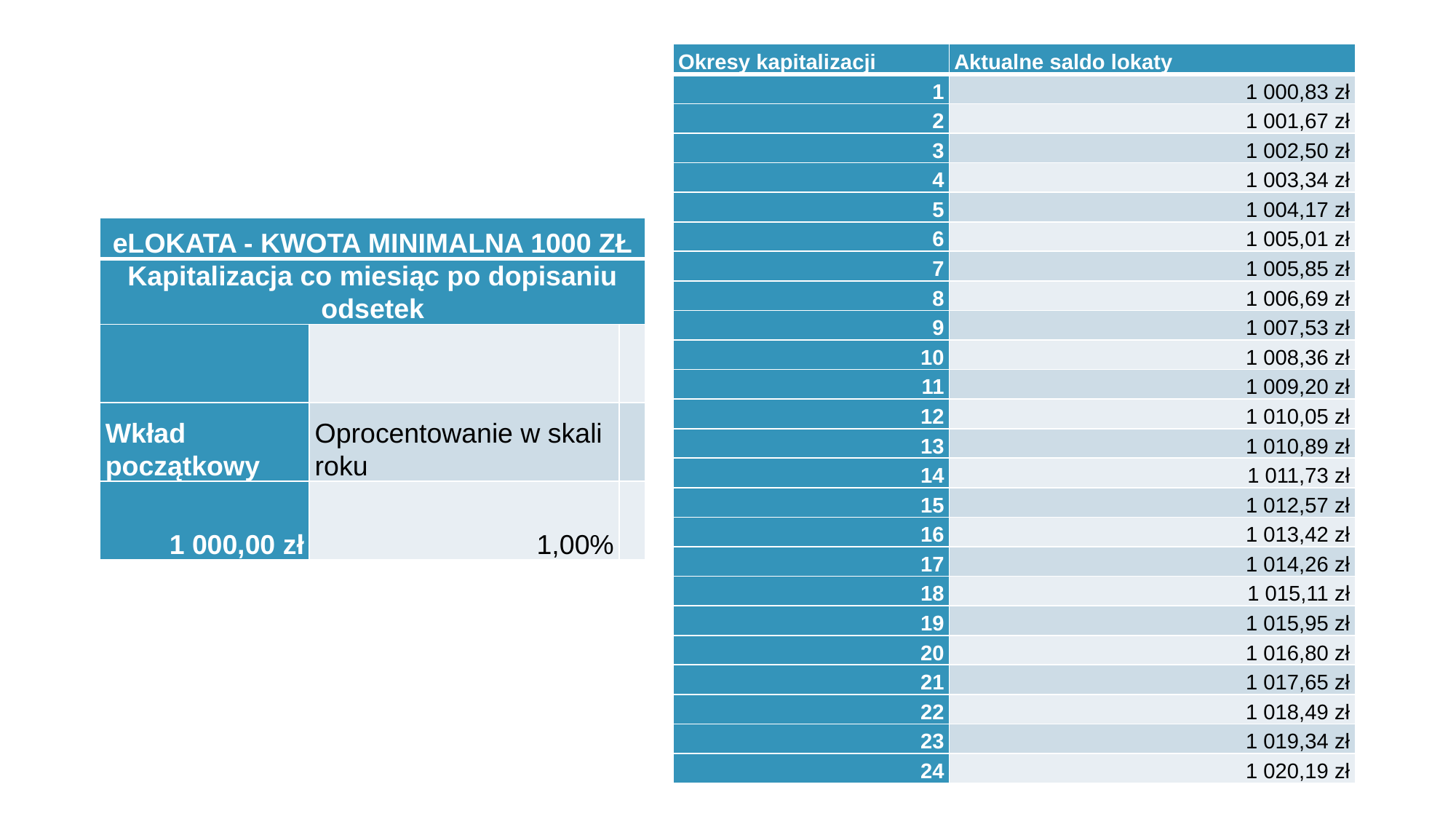

| Okresy kapitalizacji | Aktualne saldo lokaty |
| --- | --- |
| 1 | 1 000,83 zł |
| 2 | 1 001,67 zł |
| 3 | 1 002,50 zł |
| 4 | 1 003,34 zł |
| 5 | 1 004,17 zł |
| 6 | 1 005,01 zł |
| 7 | 1 005,85 zł |
| 8 | 1 006,69 zł |
| 9 | 1 007,53 zł |
| 10 | 1 008,36 zł |
| 11 | 1 009,20 zł |
| 12 | 1 010,05 zł |
| 13 | 1 010,89 zł |
| 14 | 1 011,73 zł |
| 15 | 1 012,57 zł |
| 16 | 1 013,42 zł |
| 17 | 1 014,26 zł |
| 18 | 1 015,11 zł |
| 19 | 1 015,95 zł |
| 20 | 1 016,80 zł |
| 21 | 1 017,65 zł |
| 22 | 1 018,49 zł |
| 23 | 1 019,34 zł |
| 24 | 1 020,19 zł |
#

| eLOKATA - KWOTA MINIMALNA 1000 ZŁ |  |  |
| --- | --- | --- |
| Kapitalizacja co miesiąc po dopisaniu odsetek |  |  |
|  |  |  |
| Wkład początkowy | Oprocentowanie w skali roku |  |
| 1 000,00 zł | 1,00% |  |